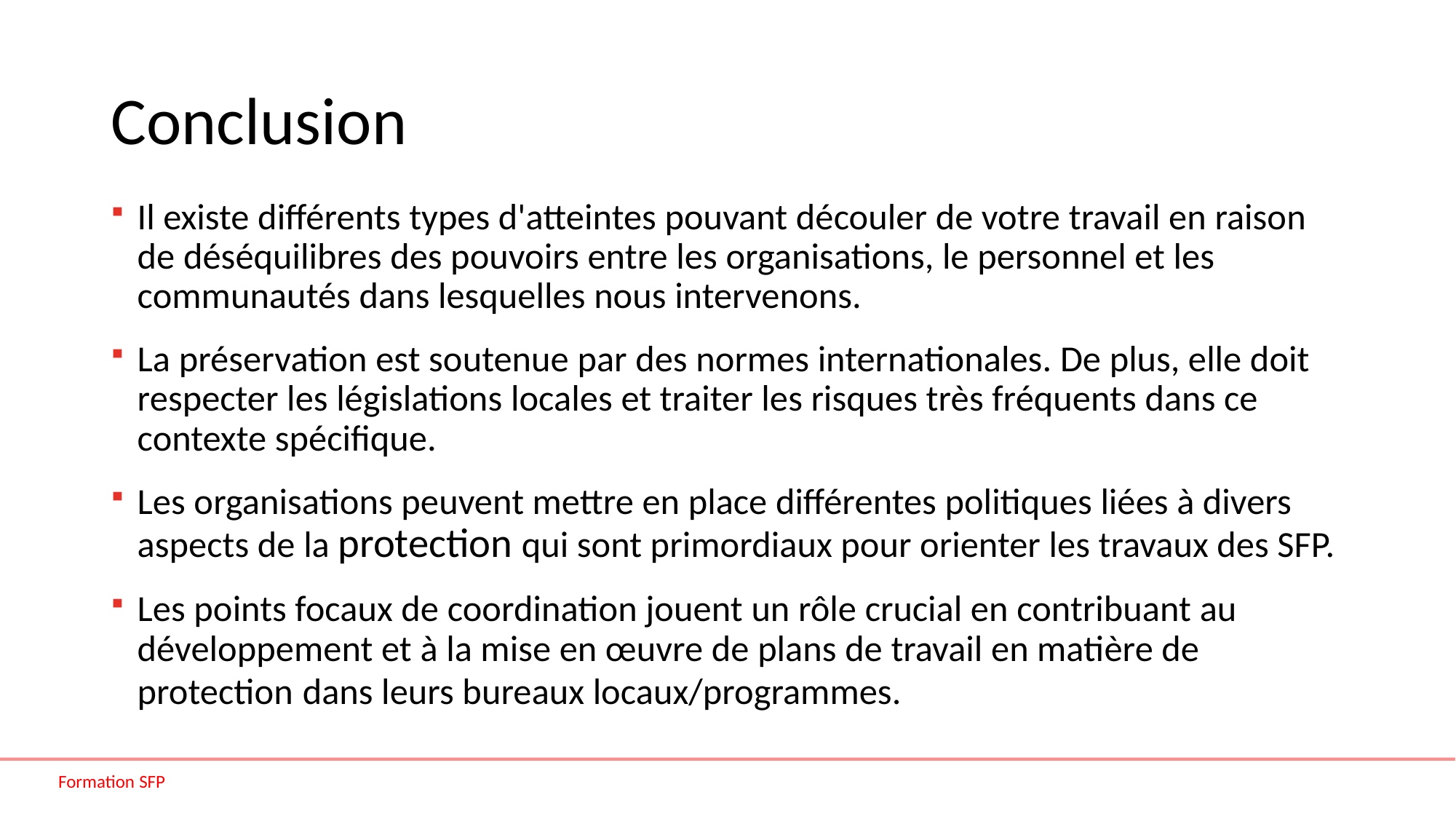

# Conclusion
Il existe différents types d'atteintes pouvant découler de votre travail en raison de déséquilibres des pouvoirs entre les organisations, le personnel et les communautés dans lesquelles nous intervenons.
La préservation est soutenue par des normes internationales. De plus, elle doit respecter les législations locales et traiter les risques très fréquents dans ce contexte spécifique.
Les organisations peuvent mettre en place différentes politiques liées à divers aspects de la protection qui sont primordiaux pour orienter les travaux des SFP.
Les points focaux de coordination jouent un rôle crucial en contribuant au développement et à la mise en œuvre de plans de travail en matière de protection dans leurs bureaux locaux/programmes.

Formation SFP